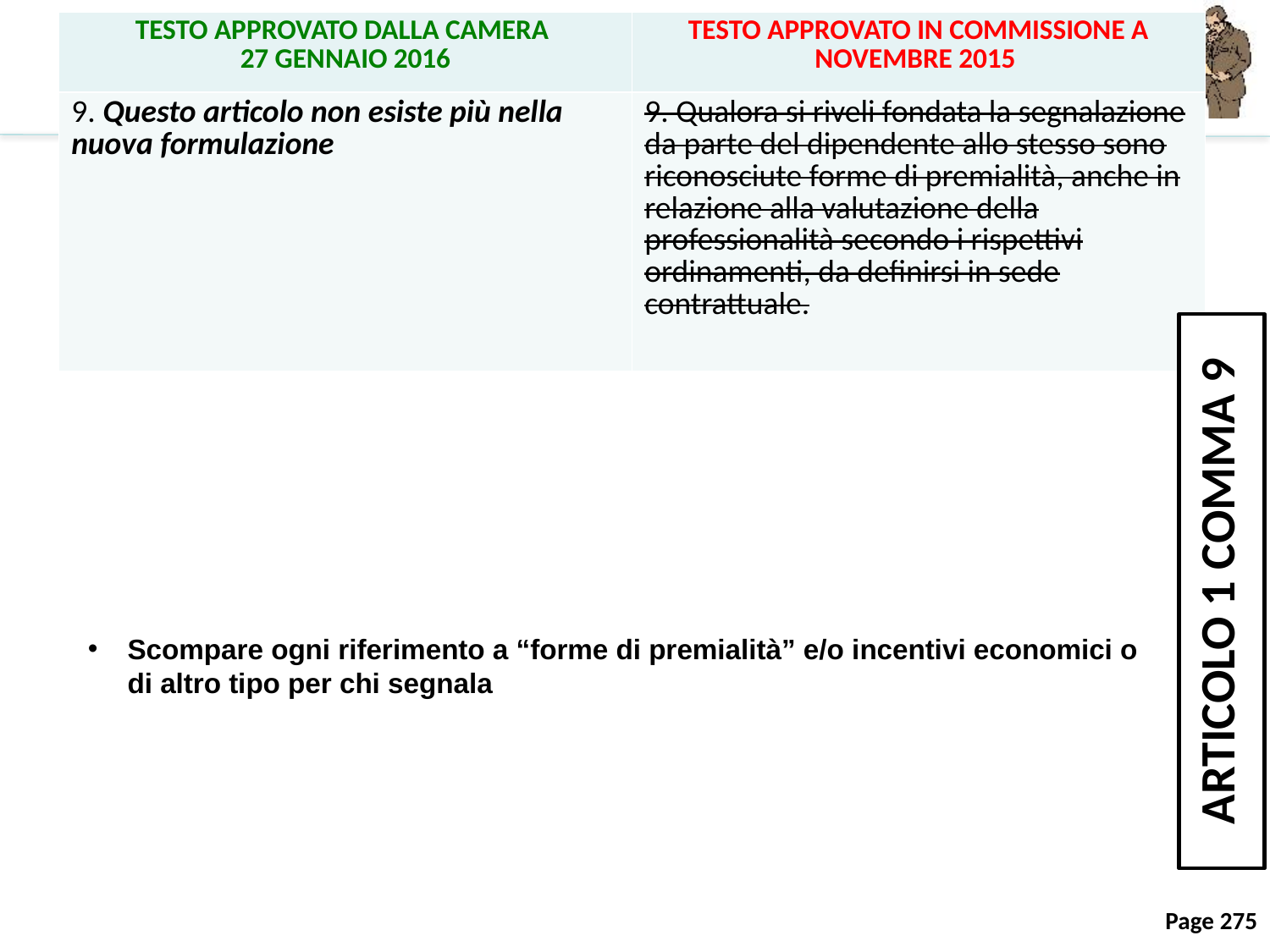

| TESTO APPROVATO DALLA CAMERA 27 GENNAIO 2016 | TESTO APPROVATO IN COMMISSIONE A NOVEMBRE 2015 |
| --- | --- |
| 9. Questo articolo non esiste più nella nuova formulazione | 9. Qualora si riveli fondata la segnalazione da parte del dipendente allo stesso sono riconosciute forme di premialità, anche in relazione alla valutazione della professionalità secondo i rispettivi ordinamenti, da definirsi in sede contrattuale. |
ARTICOLO 1 COMMA 9
Scompare ogni riferimento a “forme di premialità” e/o incentivi economici o di altro tipo per chi segnala
275